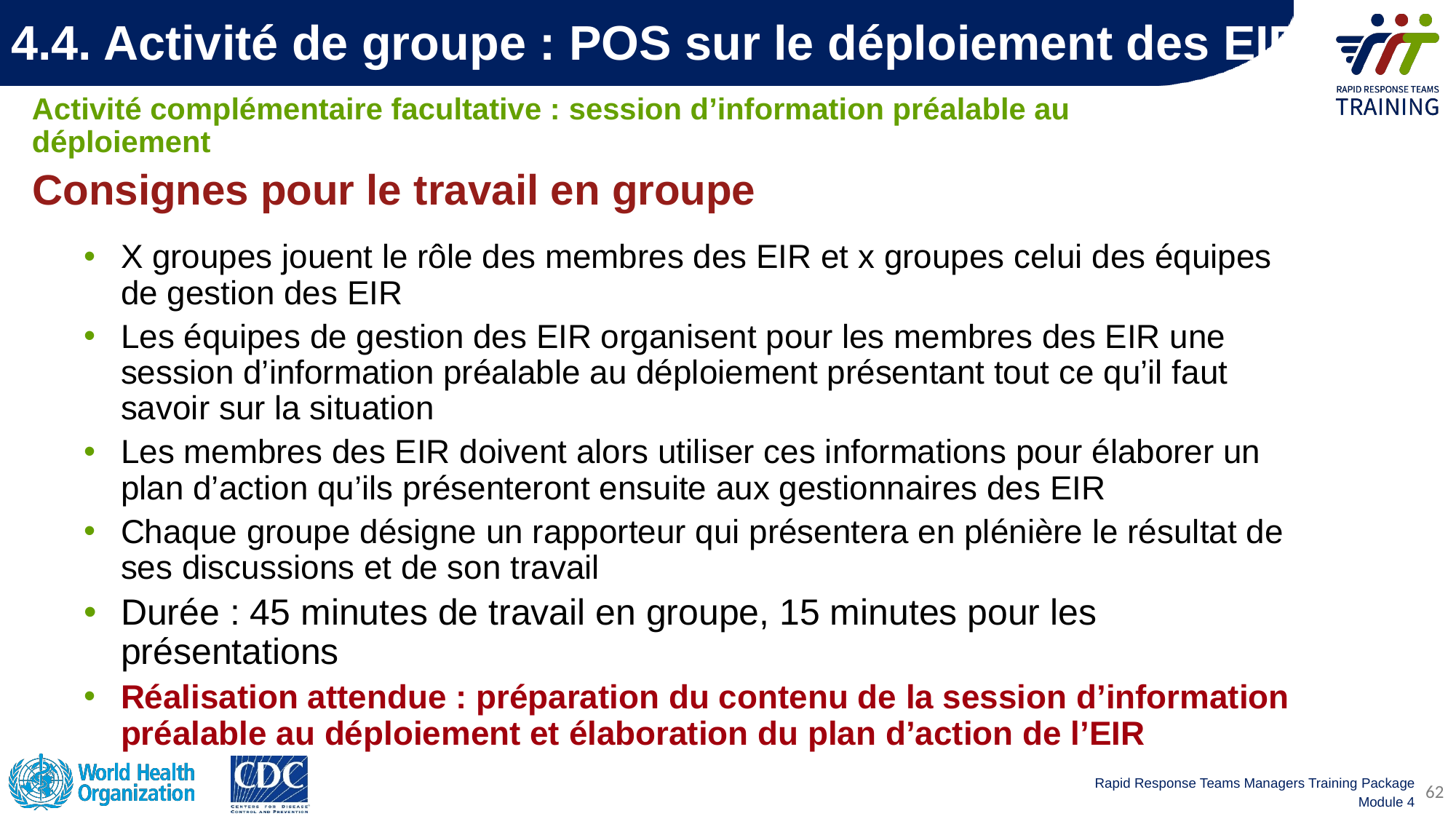

4.4. Activité de groupe : POS sur le déploiement des EIR
Activité complémentaire facultative : session d’information préalable au déploiement
# Consignes pour le travail en groupe
X groupes jouent le rôle des membres des EIR et x groupes celui des équipes de gestion des EIR
Les équipes de gestion des EIR organisent pour les membres des EIR une session d’information préalable au déploiement présentant tout ce qu’il faut savoir sur la situation
Les membres des EIR doivent alors utiliser ces informations pour élaborer un plan d’action qu’ils présenteront ensuite aux gestionnaires des EIR
Chaque groupe désigne un rapporteur qui présentera en plénière le résultat de ses discussions et de son travail
Durée : 45 minutes de travail en groupe, 15 minutes pour les présentations
Réalisation attendue : préparation du contenu de la session d’information préalable au déploiement et élaboration du plan d’action de l’EIR
62